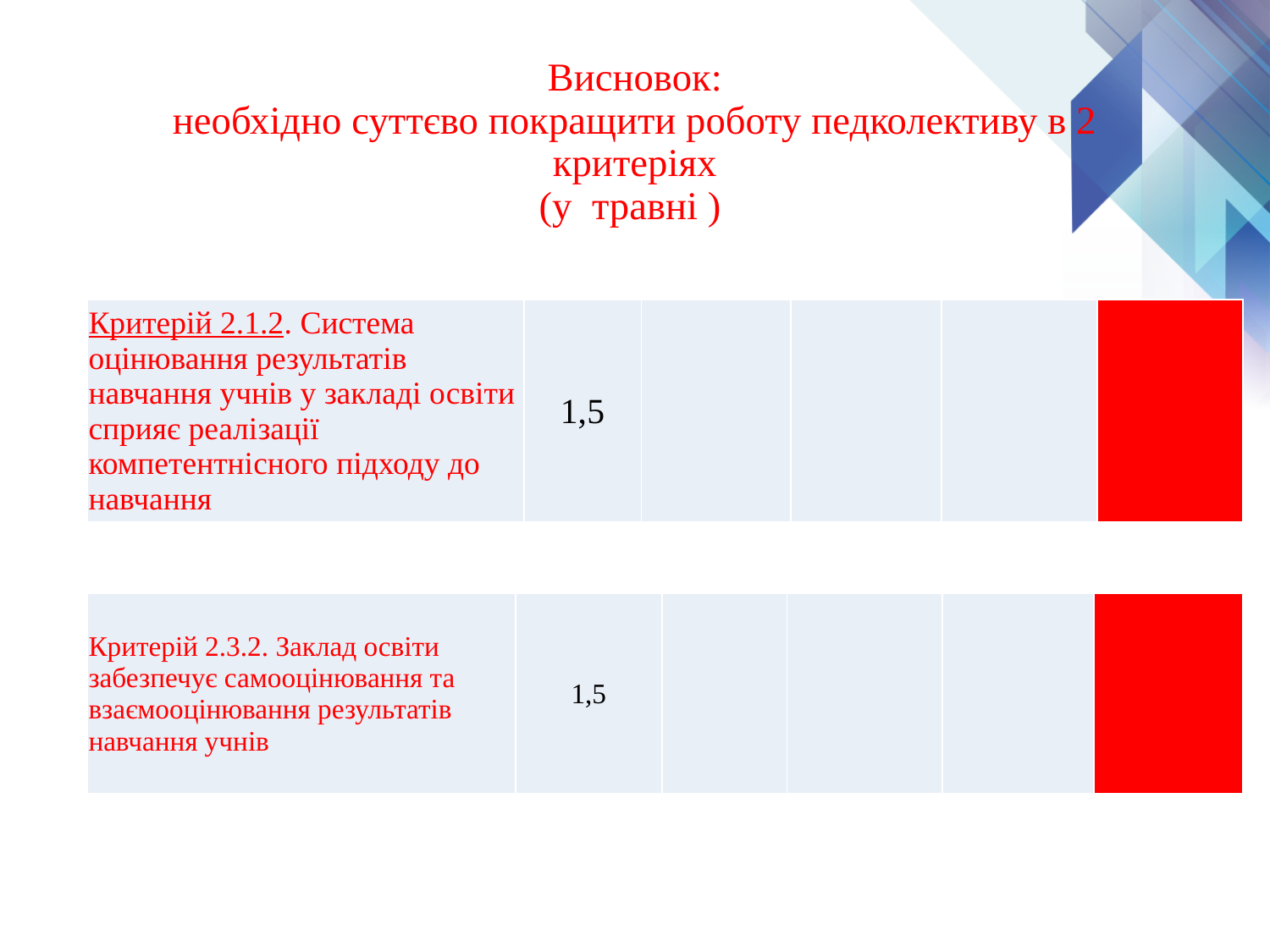

# Висновок: необхідно суттєво покращити роботу педколективу в 2 критеріях (у  травні )
| Критерій 2.1.2. Система оцінювання результатів навчання учнів у закладі освіти сприяє реалізації компетентнісного підходу до навчання | 1,5 |  |  |  |  |
| --- | --- | --- | --- | --- | --- |
| Критерій 2.3.2. Заклад освіти забезпечує самооцінювання та взаємооцінювання результатів навчання учнів | 1,5 |  |  |  |  |
| --- | --- | --- | --- | --- | --- |